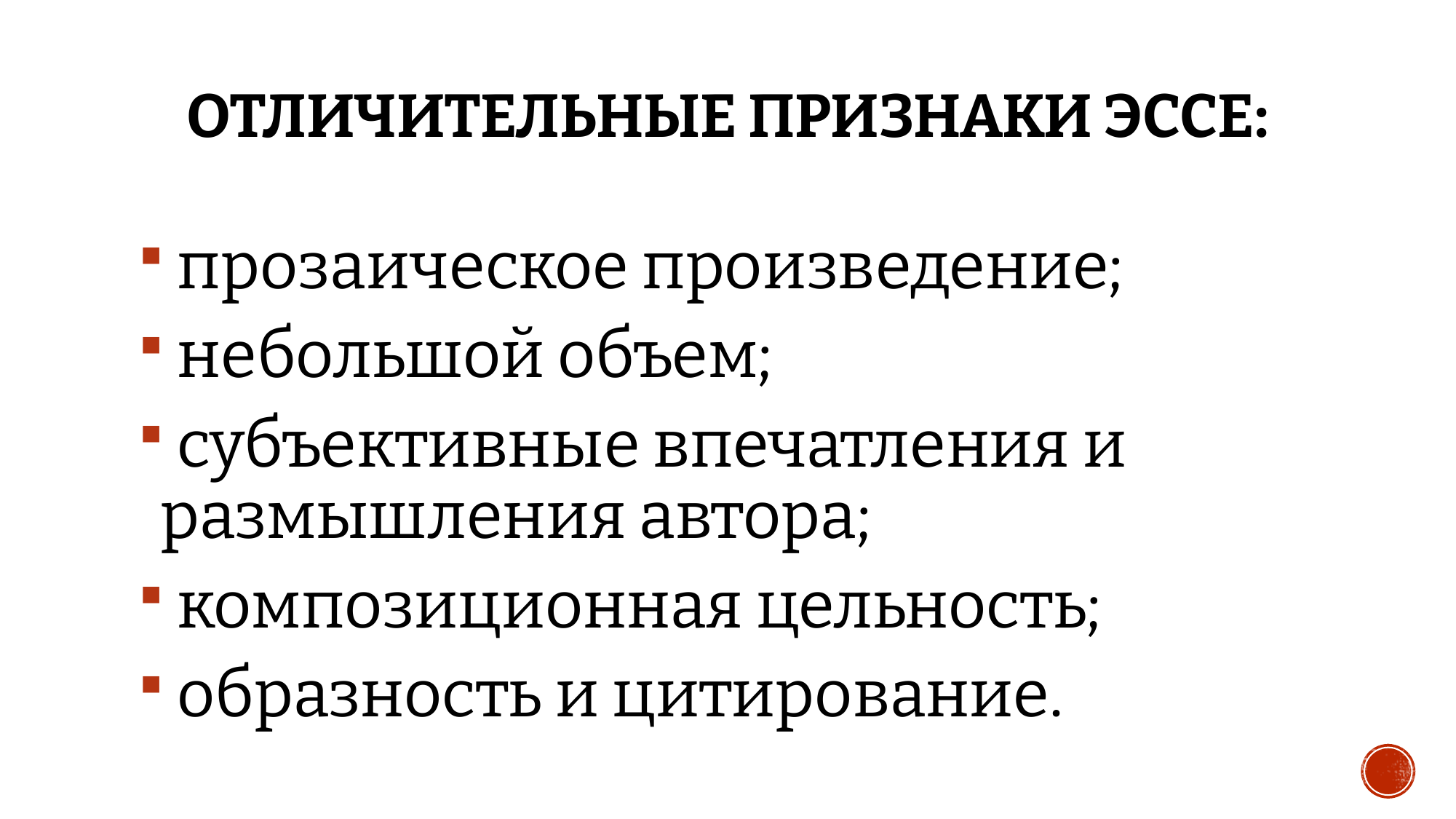

# Отличительные признаки эссе:
 прозаическое произведение;
 небольшой объем;
 субъективные впечатления и размышления автора;
 композиционная цельность;
 образность и цитирование.